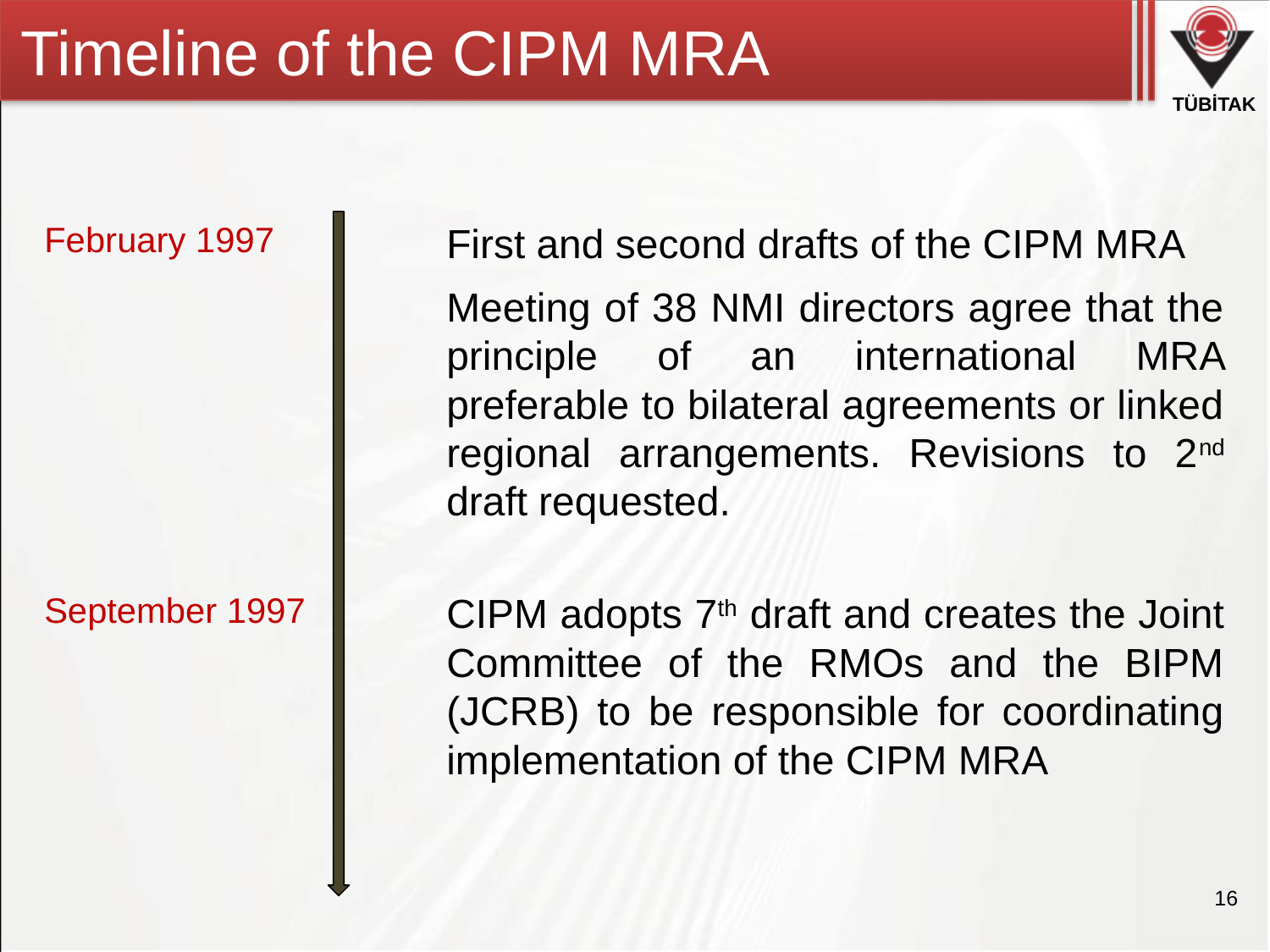

Timeline of the CIPM MRA
February 1997

First and second drafts of the CIPM MRA
Meeting of 38 NMI directors agree that the principle of an international MRA preferable to bilateral agreements or linked regional arrangements. Revisions to 2nd draft requested.
September 1997
CIPM adopts 7th draft and creates the Joint Committee of the RMOs and the BIPM (JCRB) to be responsible for coordinating implementation of the CIPM MRA
16